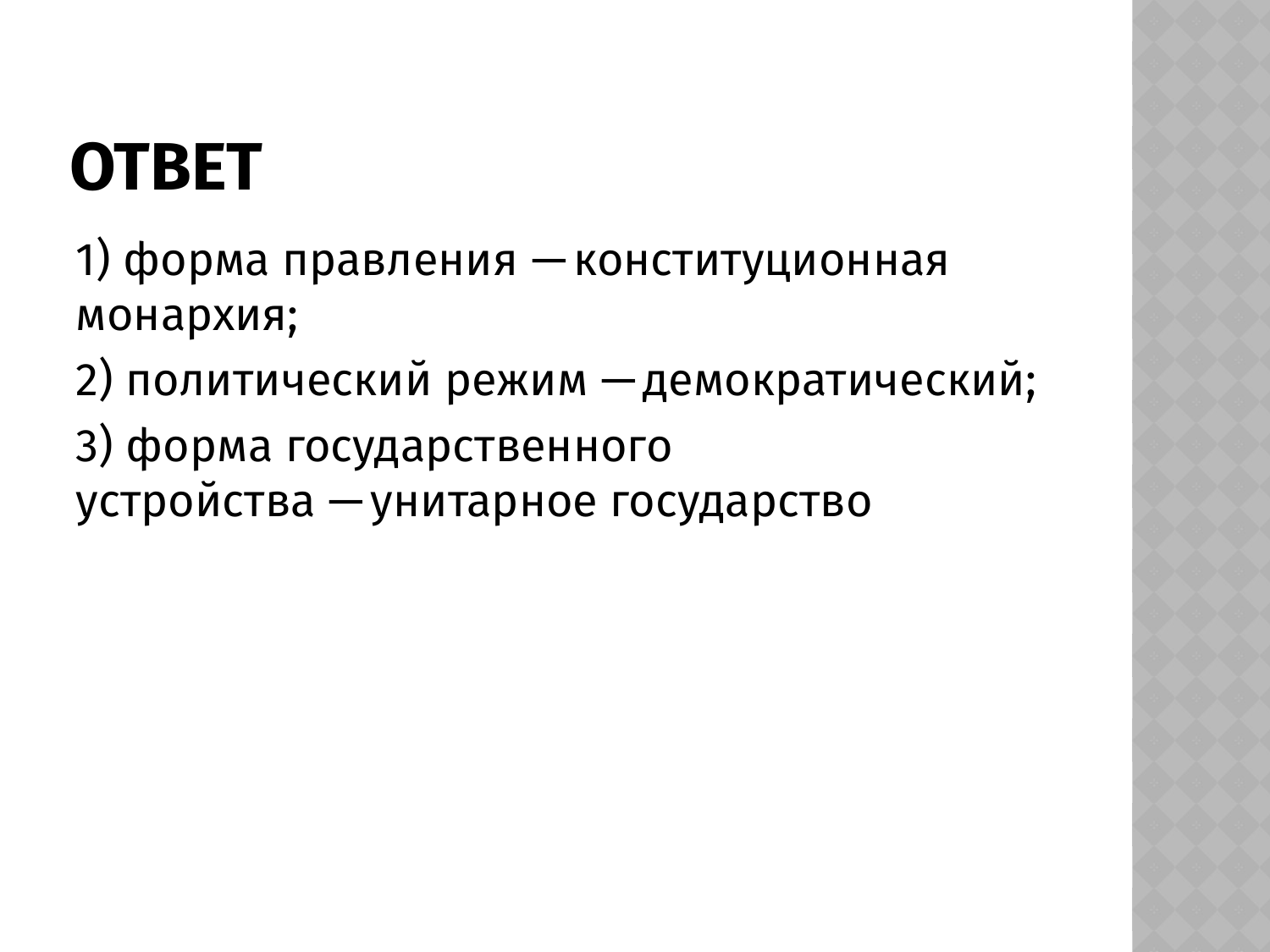

# Ответ
1)  форма правления  — конституционная монархия;
2)  политический режим  — демократический;
3)  форма государственного устройства  — унитарное государство